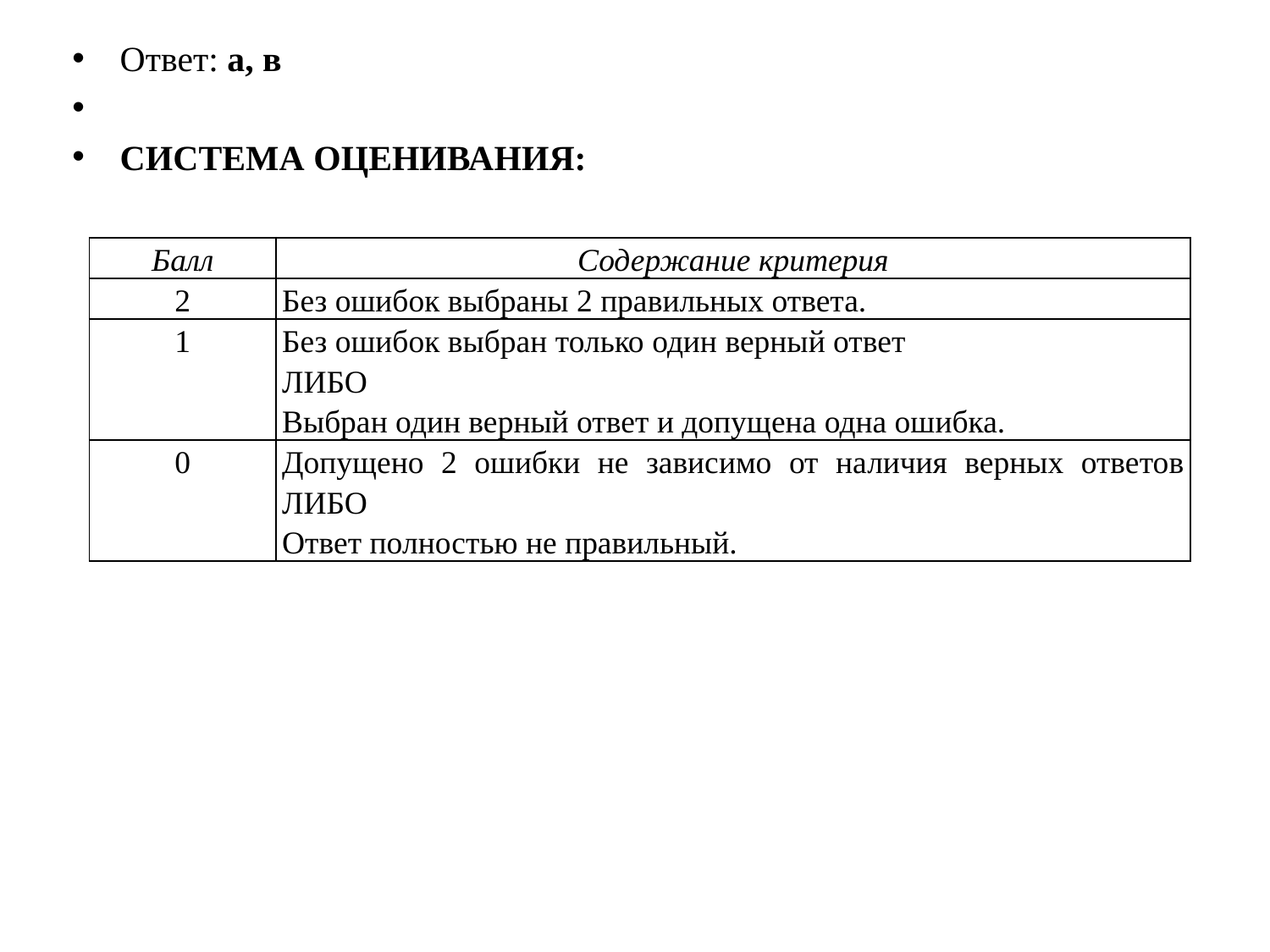

Ответ: а, в

СИСТЕМА ОЦЕНИВАНИЯ:
| Балл | Содержание критерия |
| --- | --- |
| 2 | Без ошибок выбраны 2 правильных ответа. |
| 1 | Без ошибок выбран только один верный ответ ЛИБО Выбран один верный ответ и допущена одна ошибка. |
| 0 | Допущено 2 ошибки не зависимо от наличия верных ответов ЛИБО Ответ полностью не правильный. |